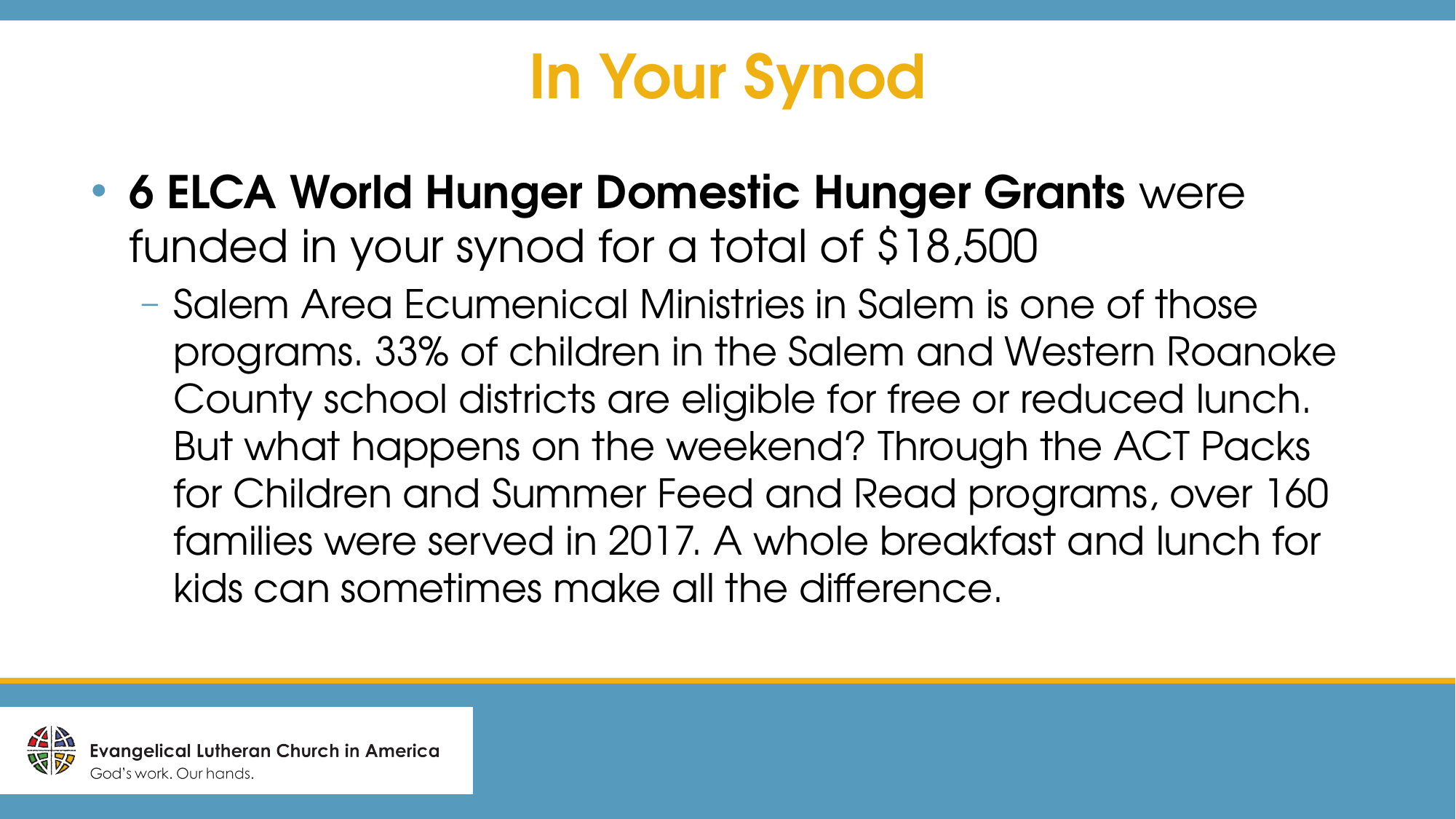

# In Your Synod
6 ELCA World Hunger Domestic Hunger Grants were funded in your synod for a total of $18,500
Salem Area Ecumenical Ministries in Salem is one of those programs. 33% of children in the Salem and Western Roanoke County school districts are eligible for free or reduced lunch. But what happens on the weekend? Through the ACT Packs for Children and Summer Feed and Read programs, over 160 families were served in 2017. A whole breakfast and lunch for kids can sometimes make all the difference.